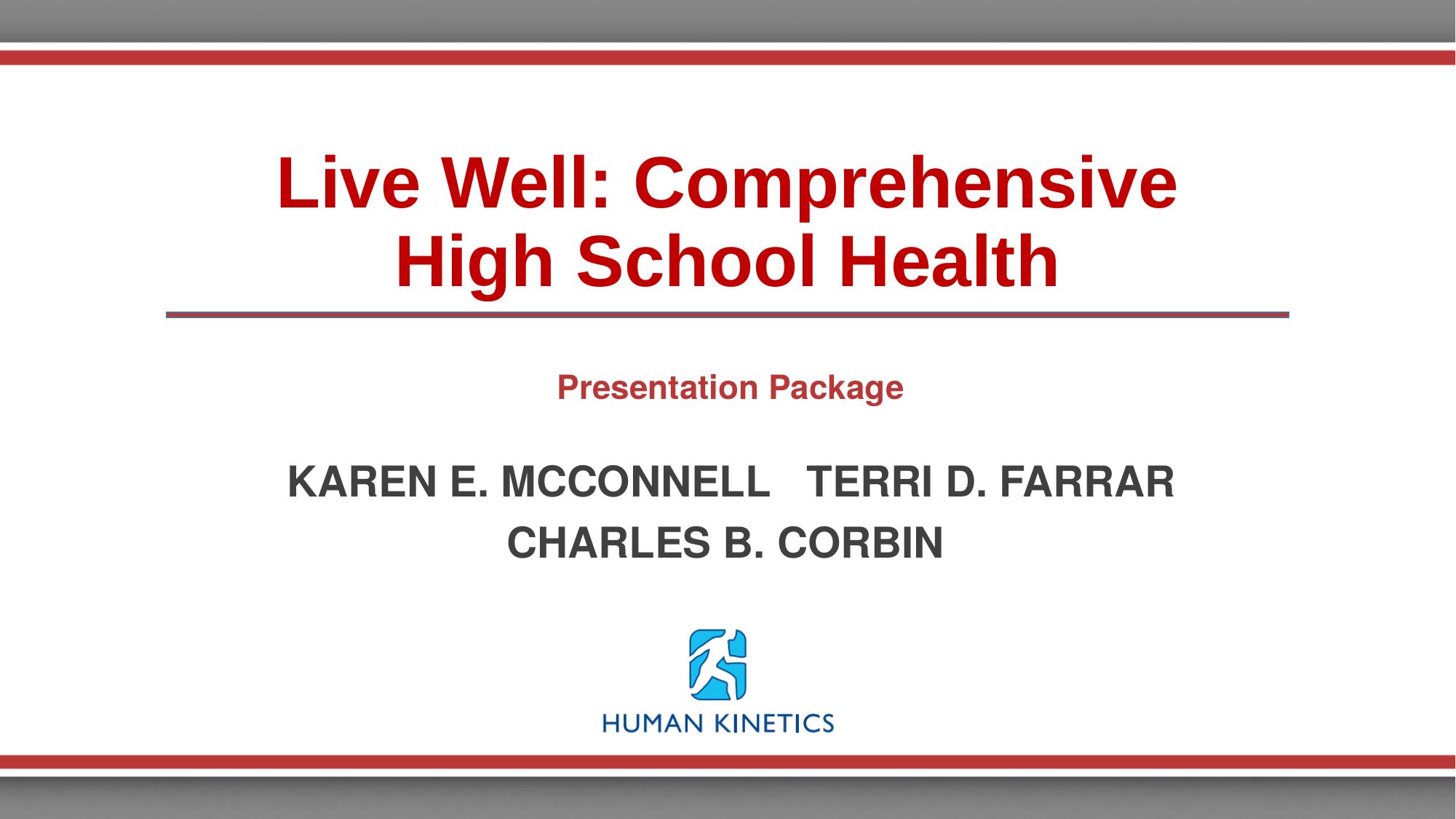

# Live Well: Comprehensive High School Health
Presentation Package

KAREN E. MCCONNELL   TERRI D. FARRAR
CHARLES B. CORBIN